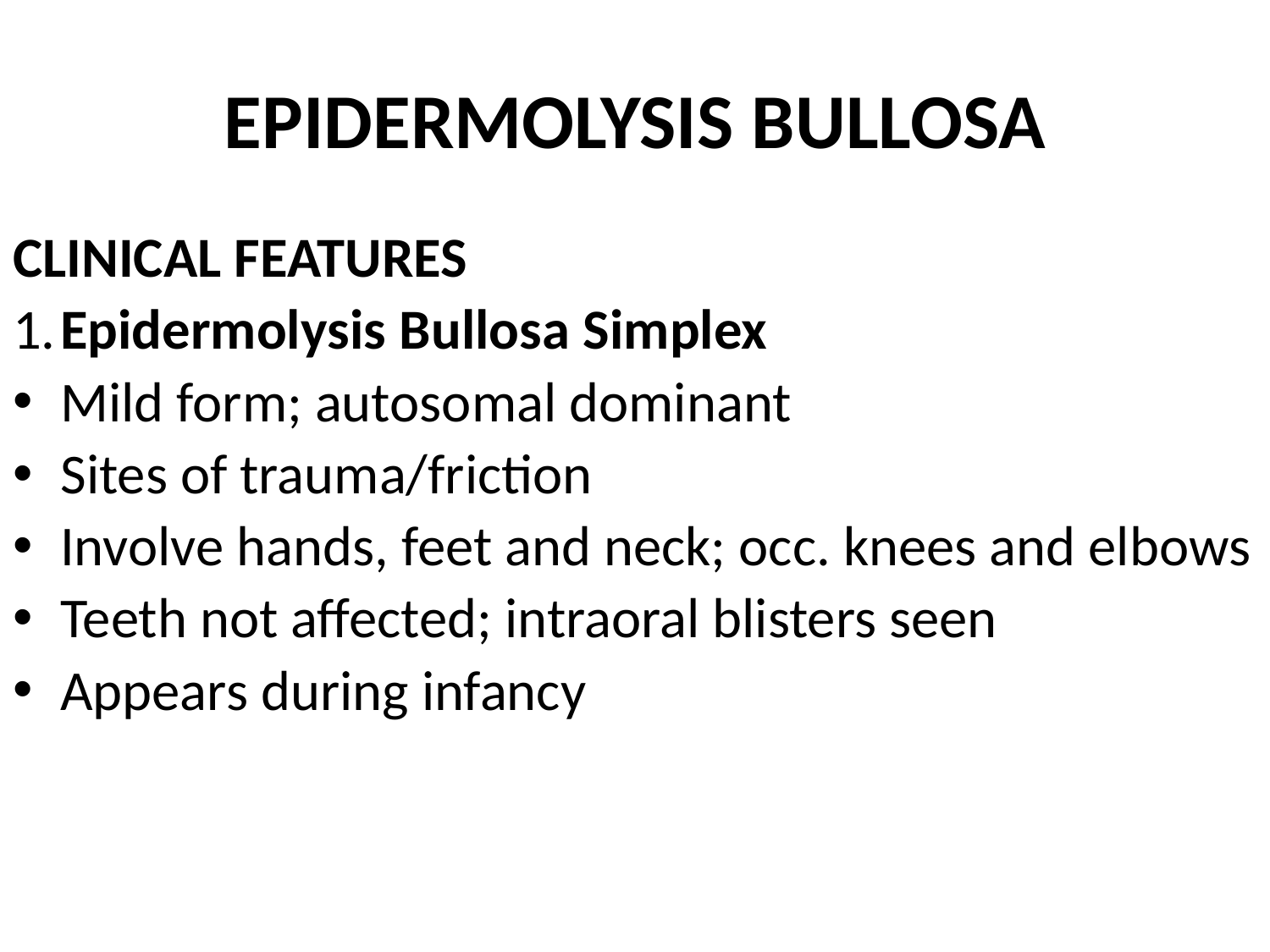

# EPIDERMOLYSIS BULLOSA
CLINICAL FEATURES
1.	Epidermolysis Bullosa Simplex
Mild form; autosomal dominant
Sites of trauma/friction
Involve hands, feet and neck; occ. knees and elbows
Teeth not affected; intraoral blisters seen
Appears during infancy